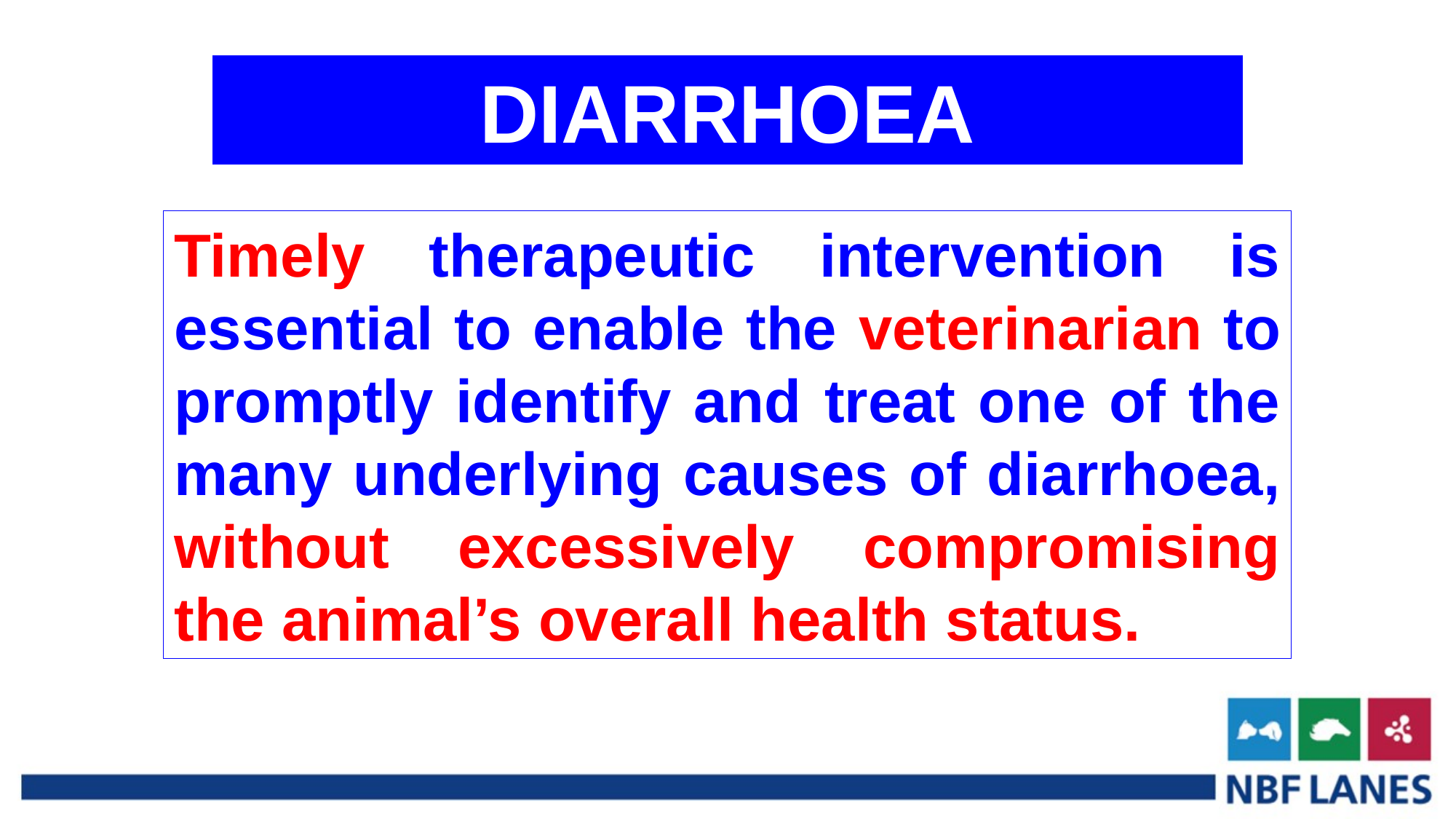

DIARRHOEA
Timely therapeutic intervention is essential to enable the veterinarian to promptly identify and treat one of the many underlying causes of diarrhoea, without excessively compromising the animal’s overall health status.